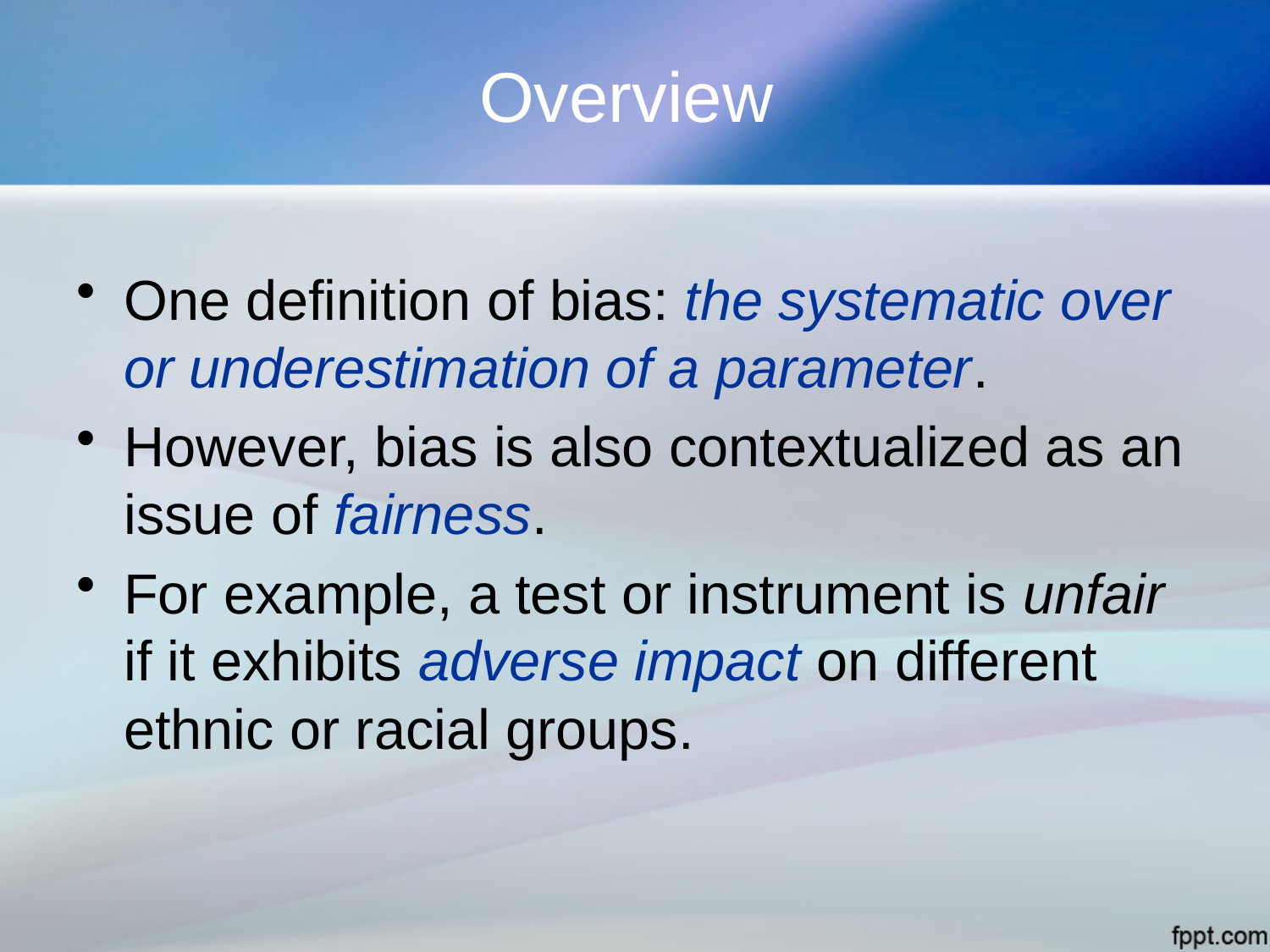

# Overview
One definition of bias: the systematic over or underestimation of a parameter.
However, bias is also contextualized as an issue of fairness.
For example, a test or instrument is unfair if it exhibits adverse impact on different ethnic or racial groups.